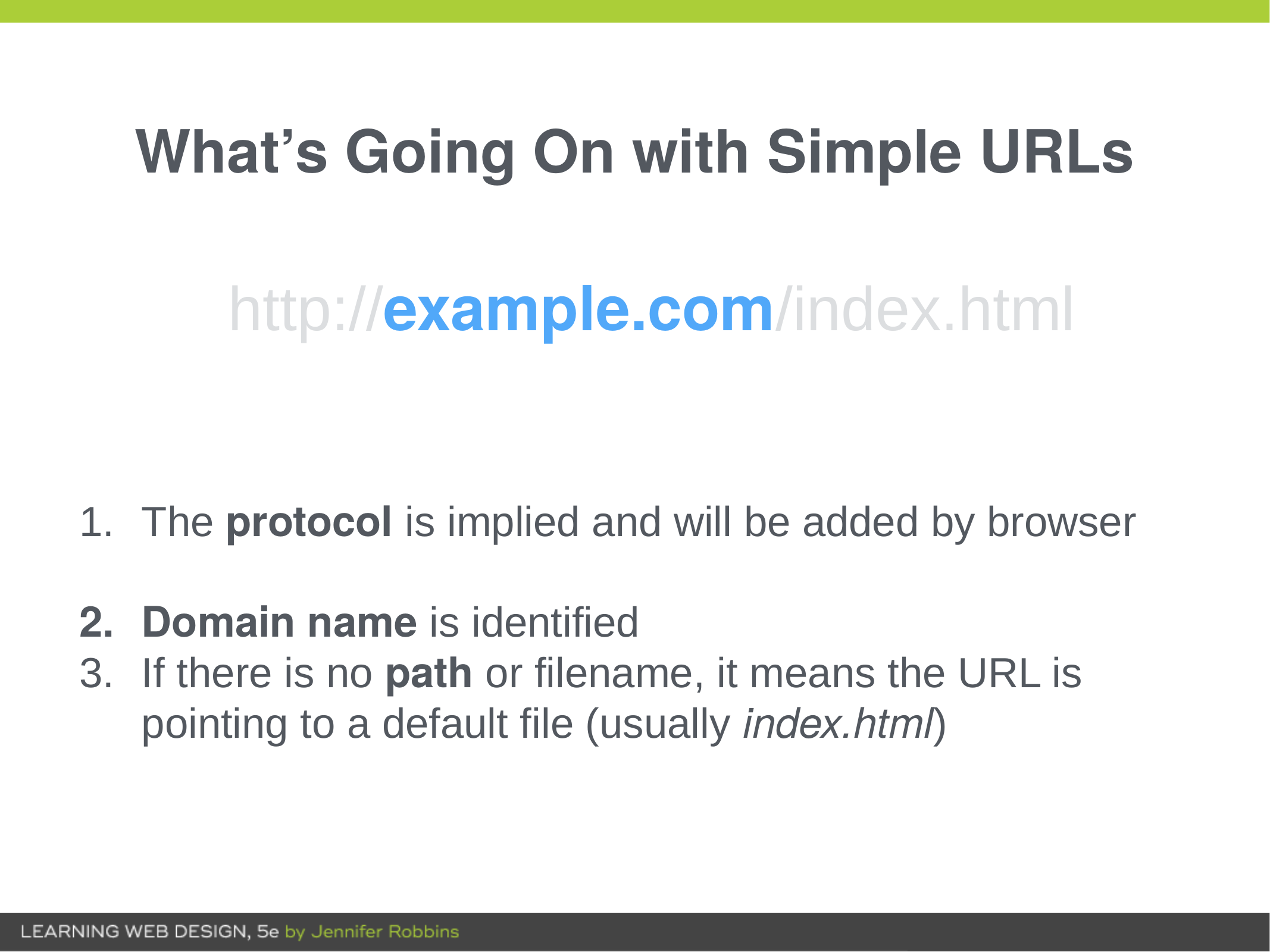

What’s Going On with Simple URLs
http://example.com/index.html
The protocol is implied and will be added by browser
Domain name is identified
If there is no path or filename, it means the URL is pointing to a default file (usually index.html)